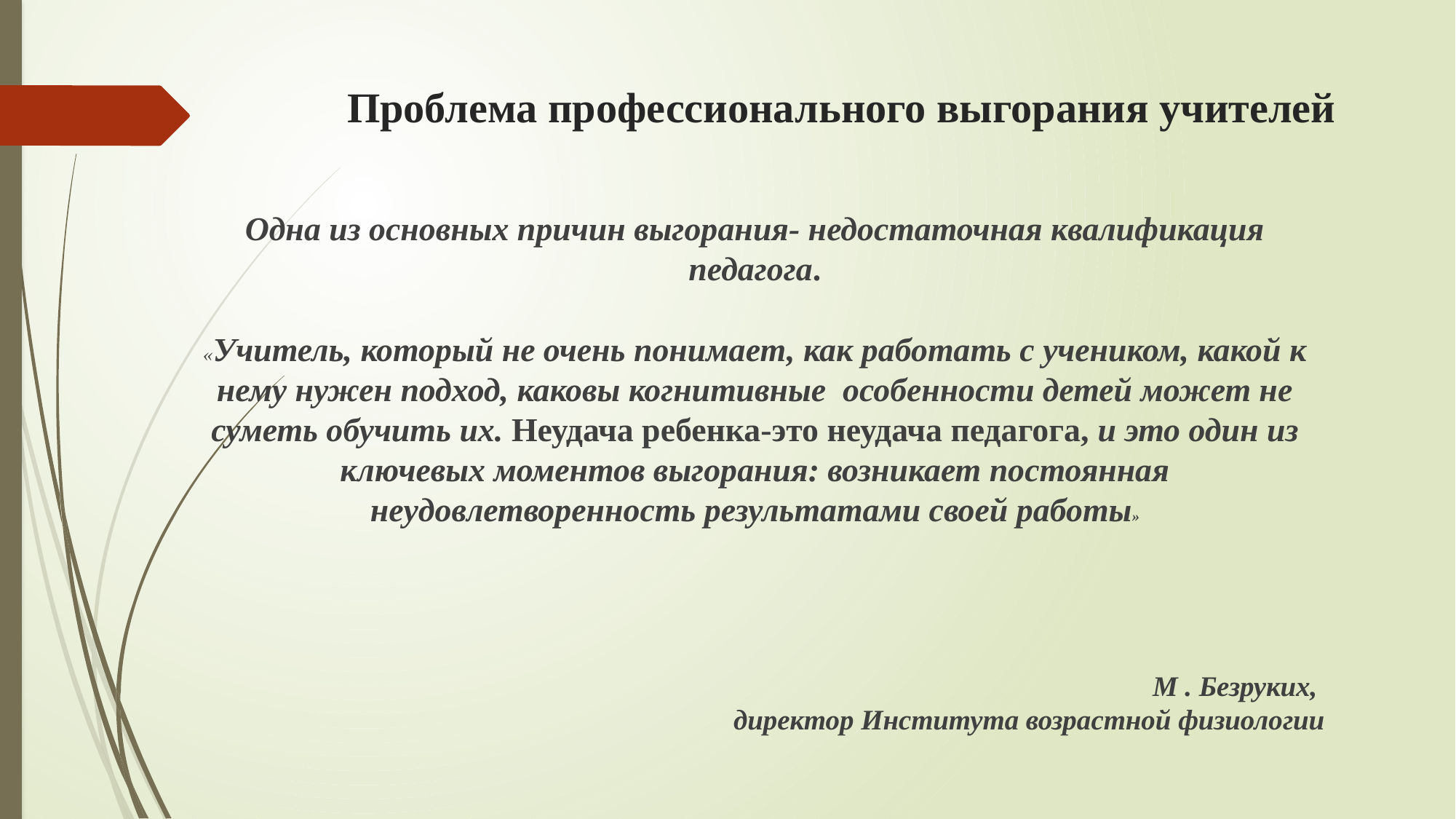

# Проблема профессионального выгорания учителей
Одна из основных причин выгорания- недостаточная квалификация педагога.

«Учитель, который не очень понимает, как работать с учеником, какой к нему нужен подход, каковы когнитивные  особенности детей может не суметь обучить их. Неудача ребенка-это неудача педагога, и это один из ключевых моментов выгорания: возникает постоянная неудовлетворенность результатами своей работы»

М . Безруких,
директор Института возрастной физиологии